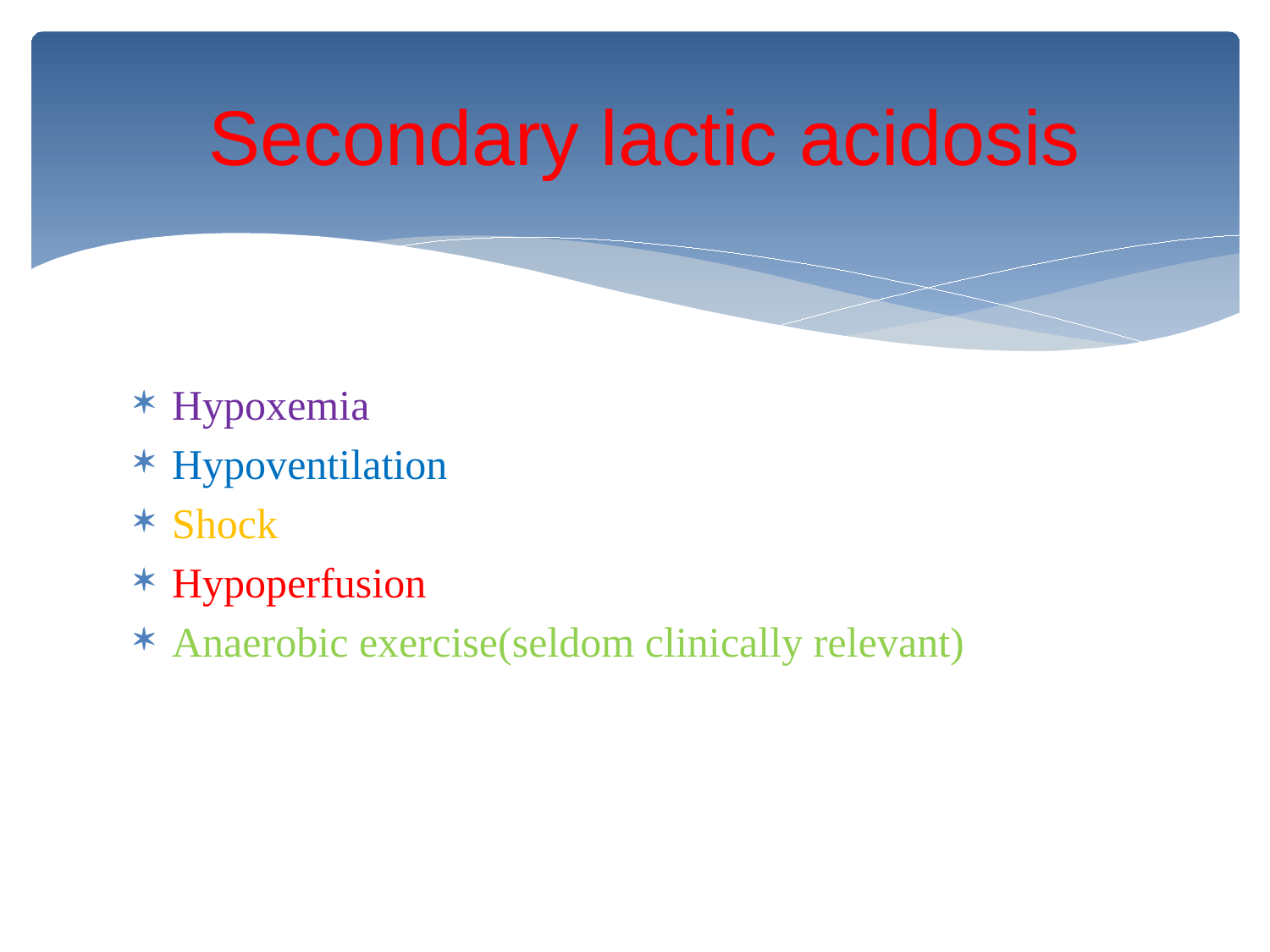

# Secondary lactic acidosis
Hypoxemia
Hypoventilation
Shock
Hypoperfusion
Anaerobic exercise(seldom clinically relevant)